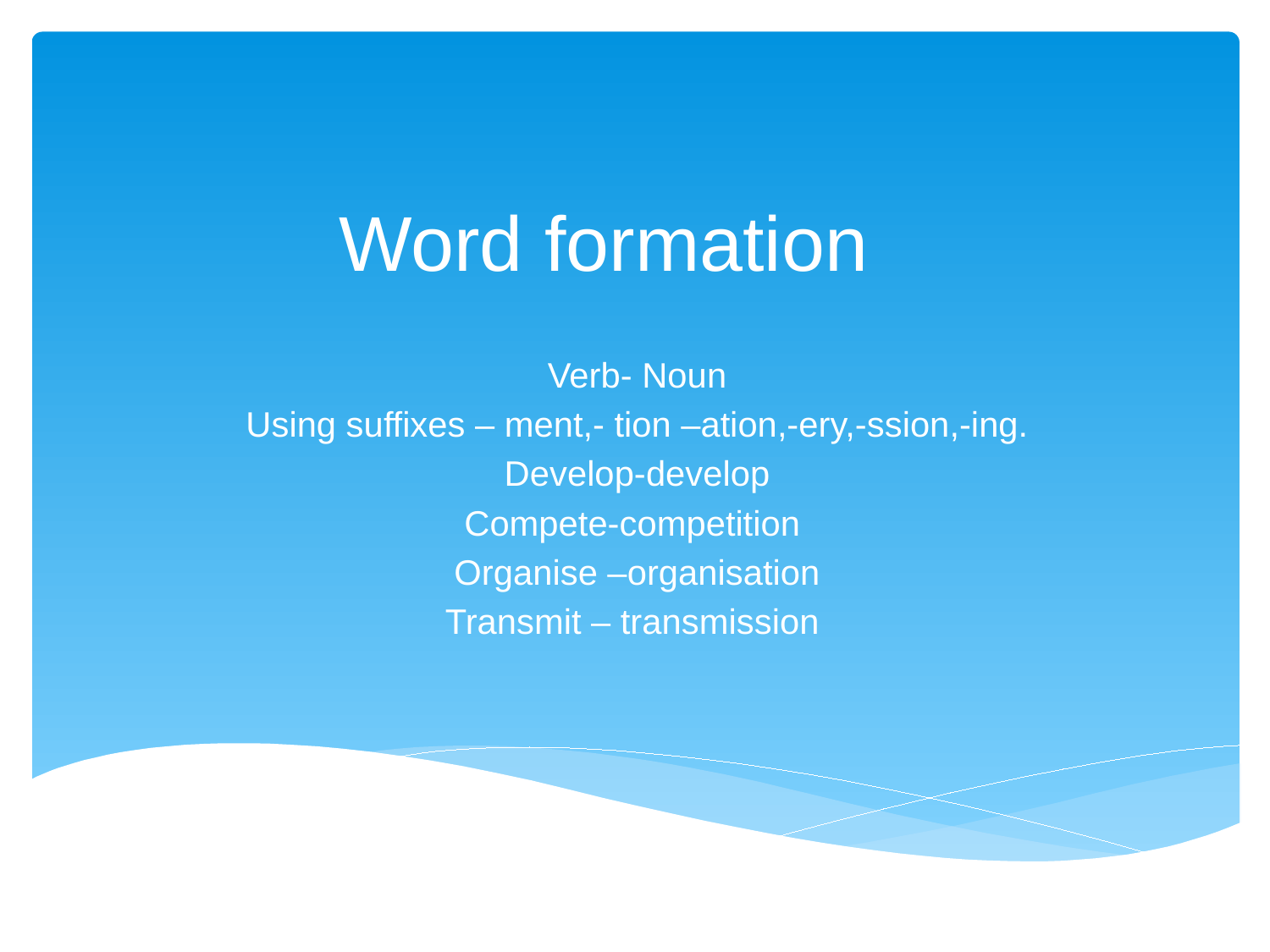

# Word formation
Verb- Noun
Using suffixes – ment,- tion –ation,-ery,-ssion,-ing.
Develop-develop
Compete-competition
Organise –organisation
Transmit – transmission